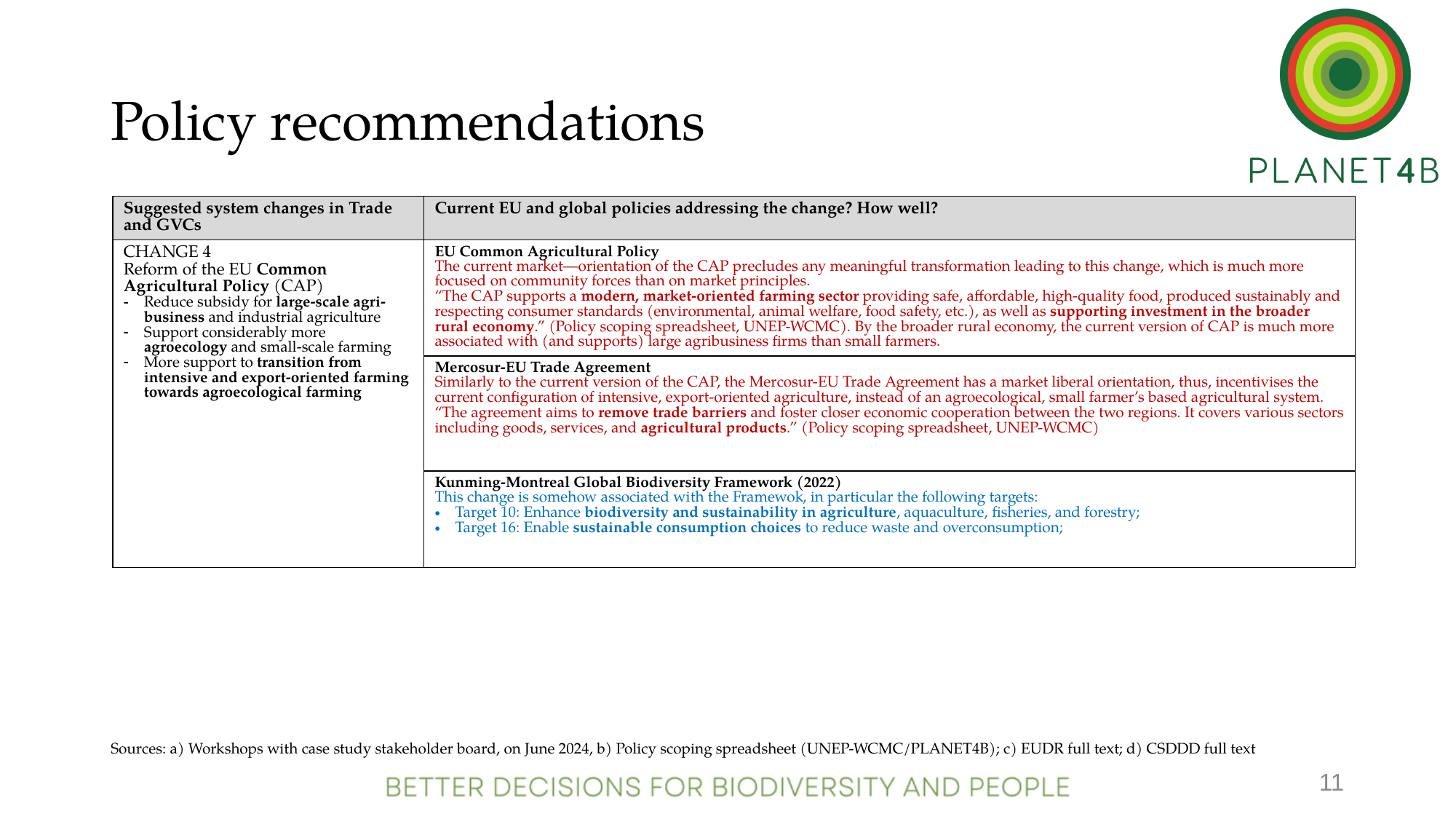

# Policy recommendations
| Suggested system changes in Trade and GVCs | Current EU and global policies addressing the change? How well? |
| --- | --- |
| CHANGE 4 Reform of the EU Common Agricultural Policy (CAP) Reduce subsidy for large-scale agri-business and industrial agriculture Support considerably more agroecology and small-scale farming More support to transition from intensive and export-oriented farming towards agroecological farming | EU Common Agricultural Policy The current market—orientation of the CAP precludes any meaningful transformation leading to this change, which is much more focused on community forces than on market principles. “The CAP supports a modern, market-oriented farming sector providing safe, affordable, high-quality food, produced sustainably and respecting consumer standards (environmental, animal welfare, food safety, etc.), as well as supporting investment in the broader rural economy.” (Policy scoping spreadsheet, UNEP-WCMC). By the broader rural economy, the current version of CAP is much more associated with (and supports) large agribusiness firms than small farmers. |
|  | Mercosur-EU Trade Agreement Similarly to the current version of the CAP, the Mercosur-EU Trade Agreement has a market liberal orientation, thus, incentivises the current configuration of intensive, export-oriented agriculture, instead of an agroecological, small farmer’s based agricultural system. “The agreement aims to remove trade barriers and foster closer economic cooperation between the two regions. It covers various sectors including goods, services, and agricultural products.” (Policy scoping spreadsheet, UNEP-WCMC) |
|  | Kunming-Montreal Global Biodiversity Framework (2022) This change is somehow associated with the Framewok, in particular the following targets: Target 10: Enhance biodiversity and sustainability in agriculture, aquaculture, fisheries, and forestry; Target 16: Enable sustainable consumption choices to reduce waste and overconsumption; |

Sources: a) Workshops with case study stakeholder board, on June 2024, b) Policy scoping spreadsheet (UNEP-WCMC/PLANET4B); c) EUDR full text; d) CSDDD full text
11